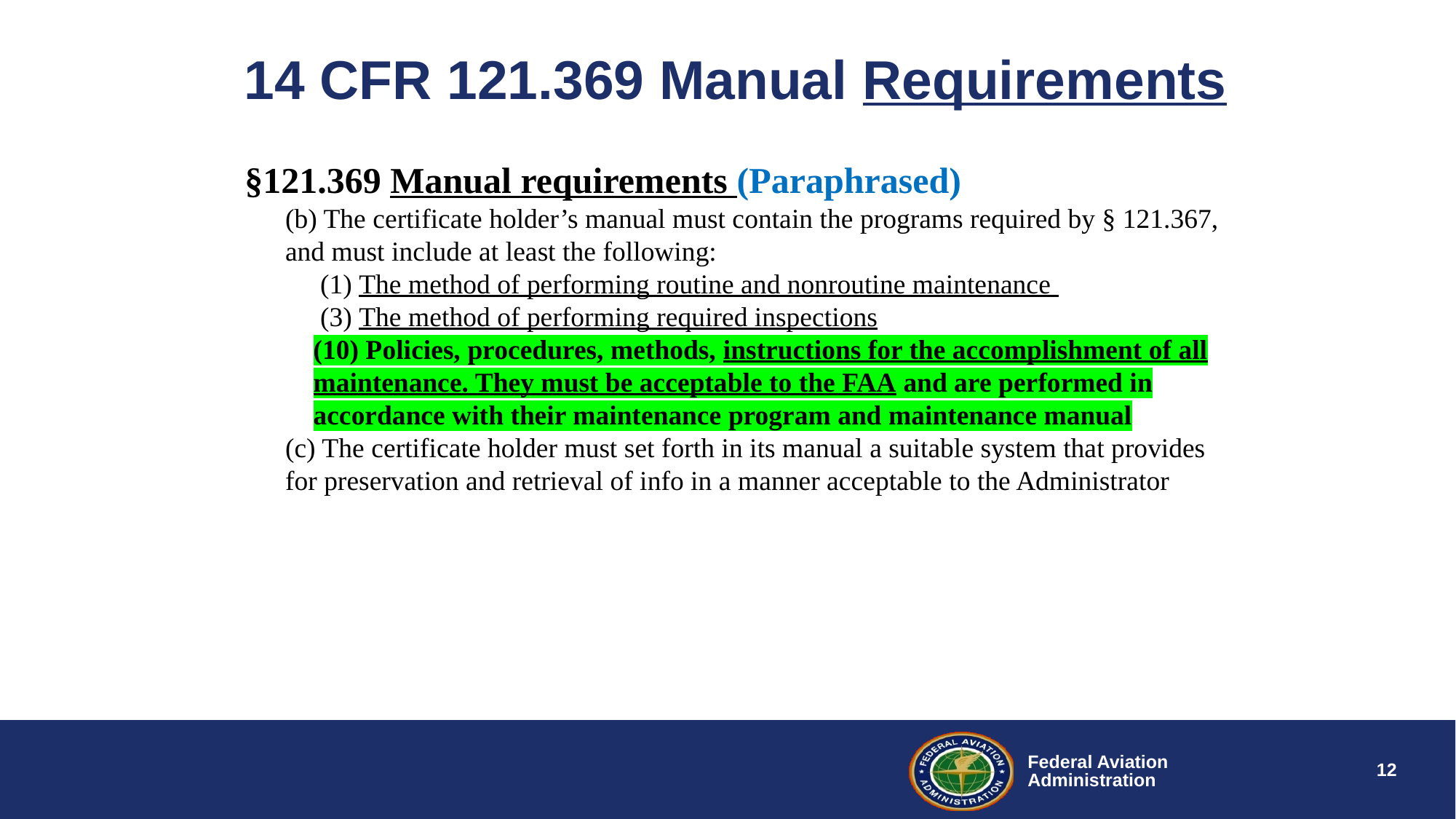

# 14 CFR 121.369 Manual Requirements
§121.369 Manual requirements (Paraphrased)
(b) The certificate holder’s manual must contain the programs required by § 121.367, and must include at least the following:
 (1) The method of performing routine and nonroutine maintenance
 (3) The method of performing required inspections
(10) Policies, procedures, methods, instructions for the accomplishment of all maintenance. They must be acceptable to the FAA and are performed in accordance with their maintenance program and maintenance manual
(c) The certificate holder must set forth in its manual a suitable system that provides for preservation and retrieval of info in a manner acceptable to the Administrator